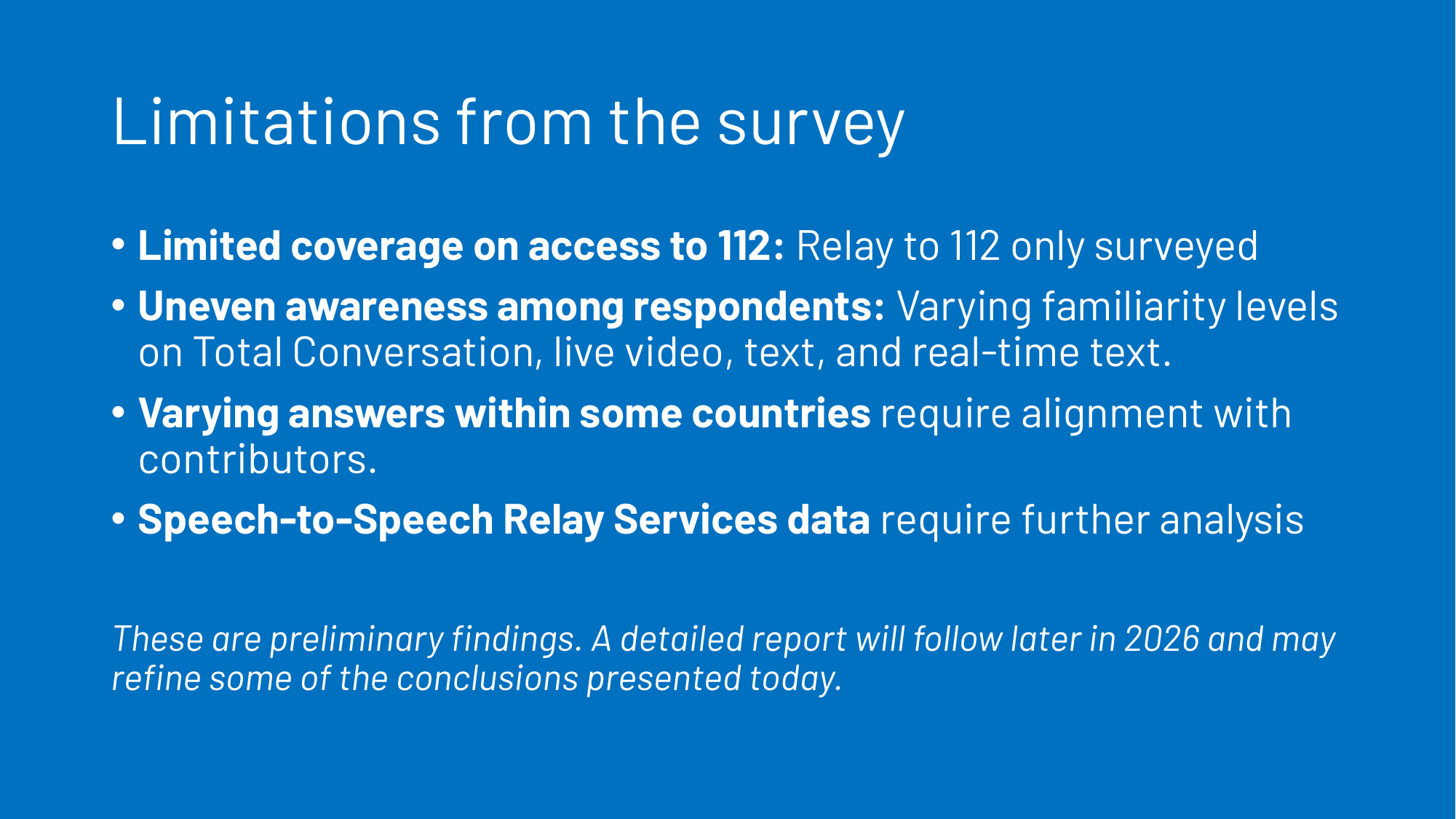

# Limitations from the survey
Limited coverage on access to 112: Relay to 112 only surveyed
Uneven awareness among respondents: Varying familiarity levels on Total Conversation, live video, text, and real-time text.
Varying answers within some countries require alignment with contributors.
Speech-to-Speech Relay Services data require further analysis

These are preliminary findings. A detailed report will follow later in 2026 and may refine some of the conclusions presented today.